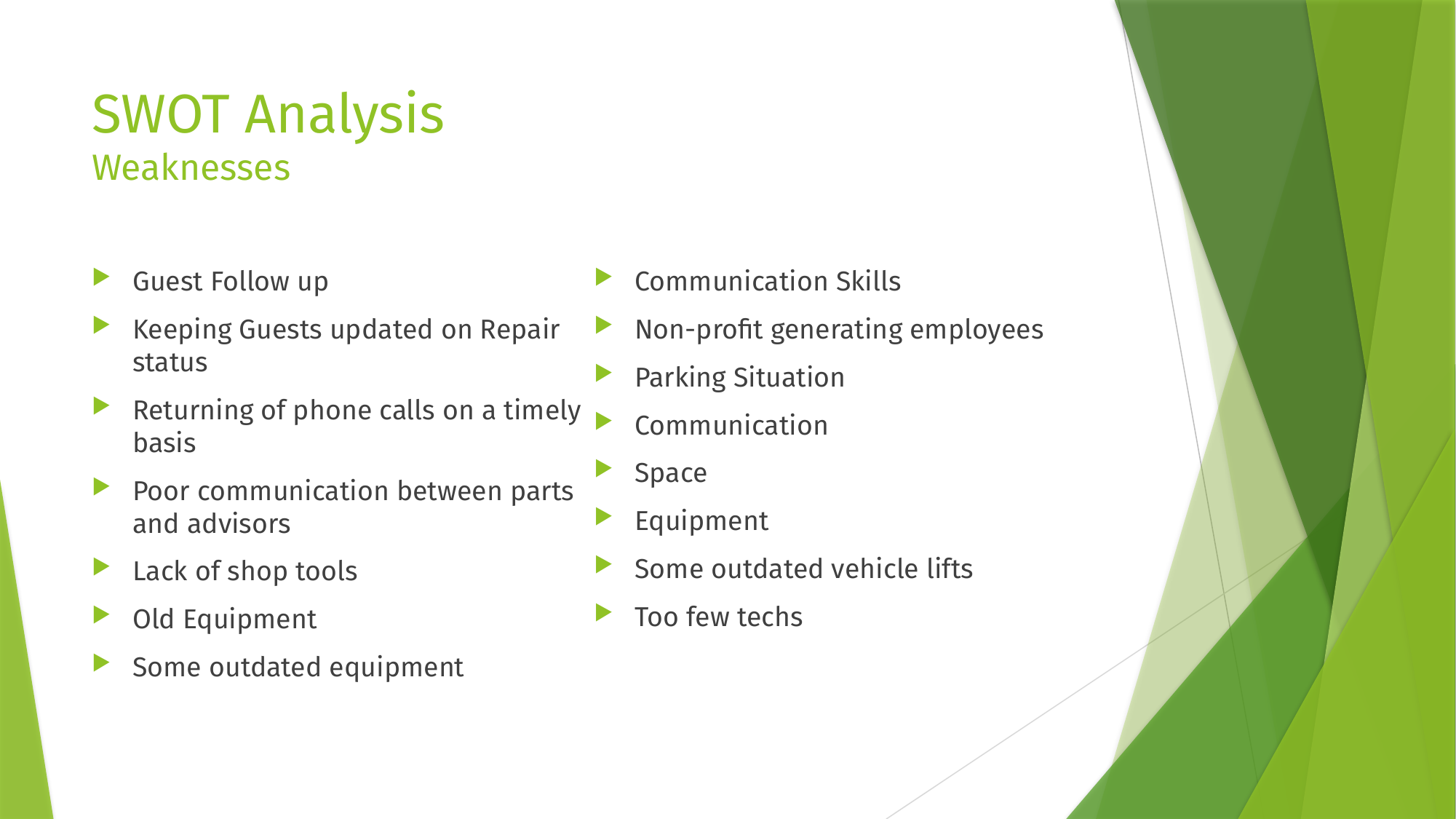

# SWOT Analysis Weaknesses
Guest Follow up
Keeping Guests updated on Repair status
Returning of phone calls on a timely basis
Poor communication between parts and advisors
Lack of shop tools
Old Equipment
Some outdated equipment
Communication Skills
Non-profit generating employees
Parking Situation
Communication
Space
Equipment
Some outdated vehicle lifts
Too few techs